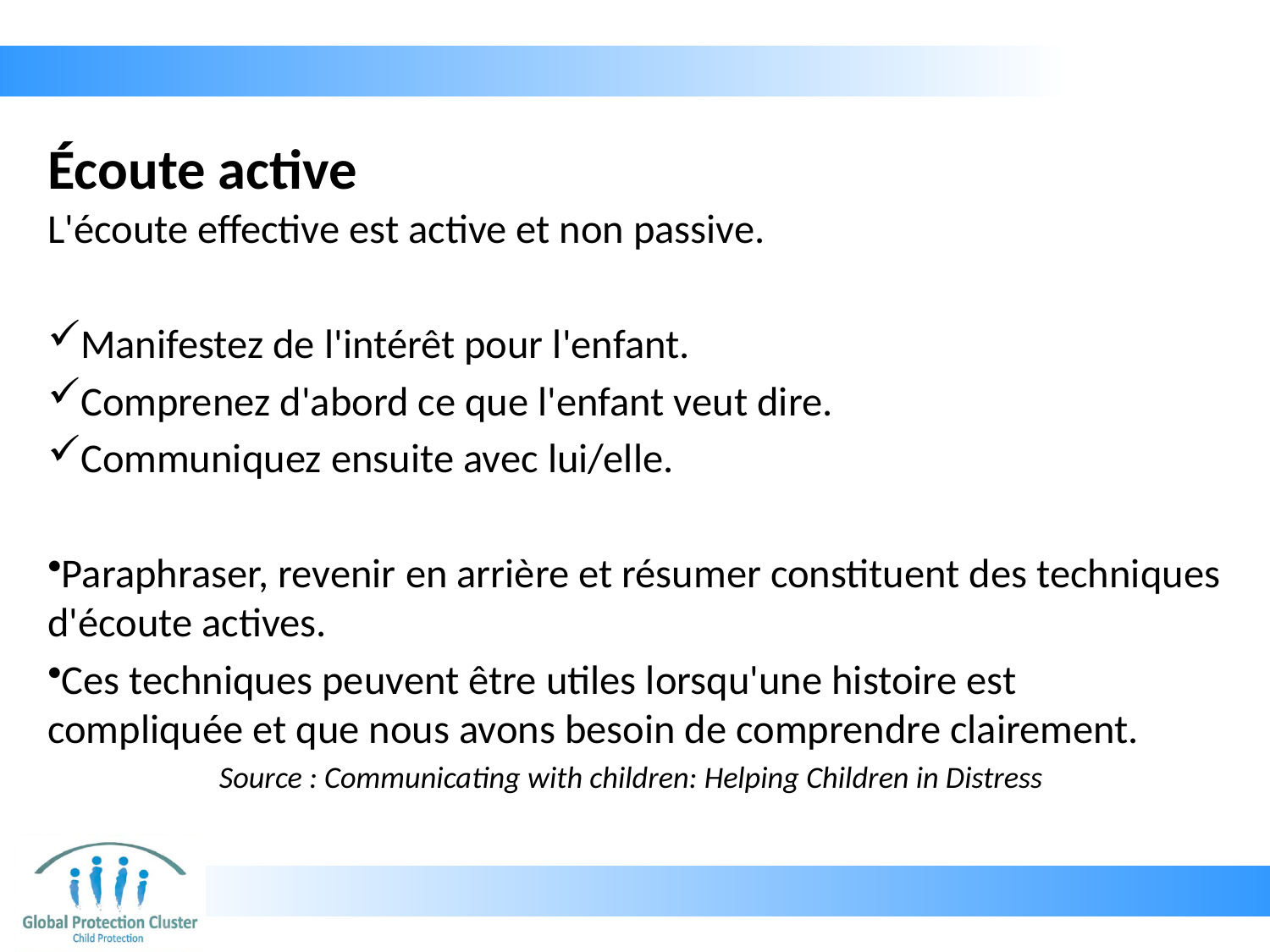

# Écoute active
L'écoute effective est active et non passive.

Manifestez de l'intérêt pour l'enfant.
Comprenez d'abord ce que l'enfant veut dire.
Communiquez ensuite avec lui/elle.

Paraphraser, revenir en arrière et résumer constituent des techniques d'écoute actives.
Ces techniques peuvent être utiles lorsqu'une histoire est compliquée et que nous avons besoin de comprendre clairement.
Source : Communicating with children: Helping Children in Distress